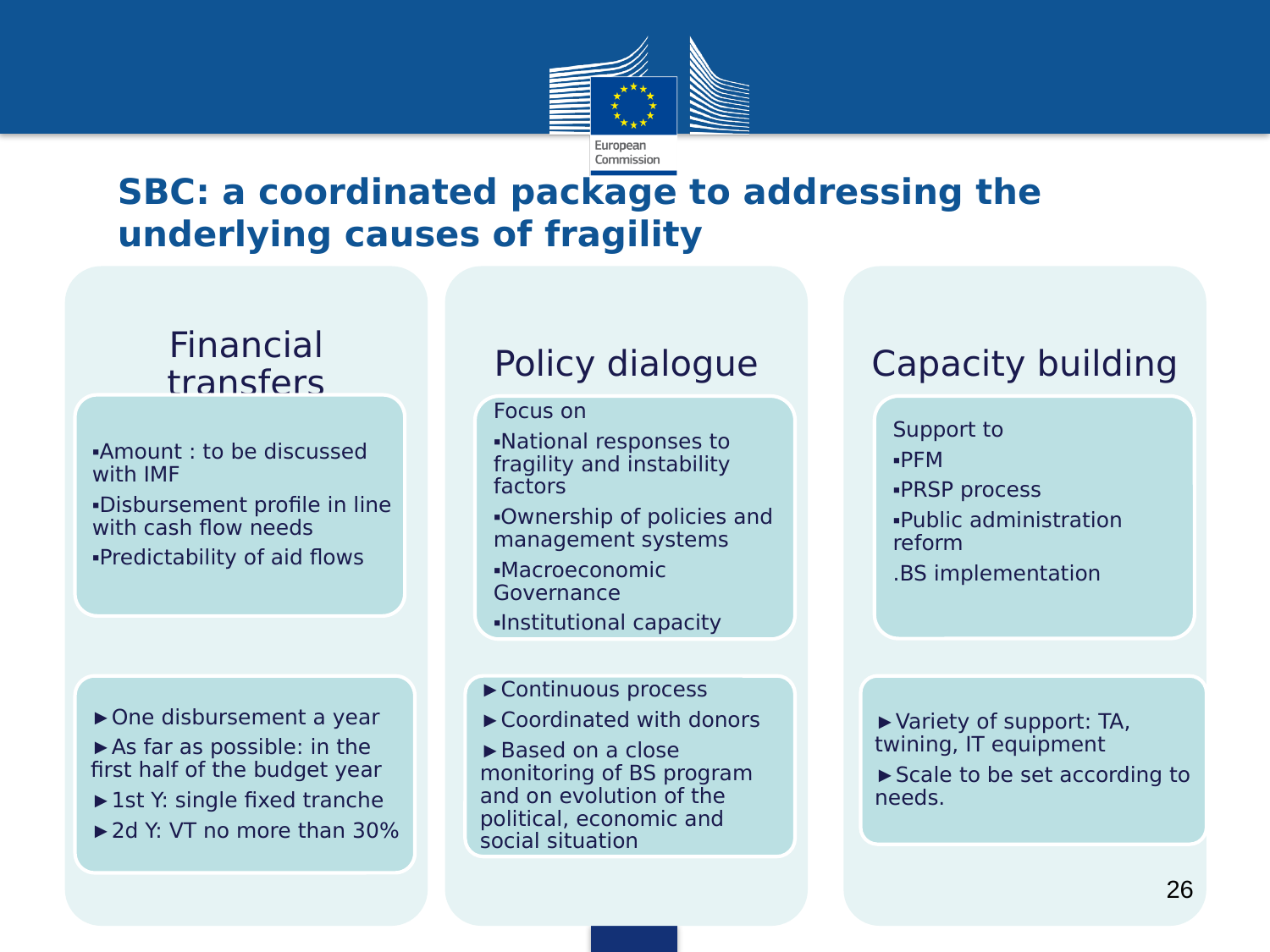

# SBC: a coordinated package to addressing the underlying causes of fragility
Financial transfers
▪Amount : to be discussed with IMF
▪Disbursement profile in line with cash flow needs
▪Predictability of aid flows
►One disbursement a year
►As far as possible: in the first half of the budget year
►1st Y: single fixed tranche
►2d Y: VT no more than 30%
Policy dialogue
Focus on
▪National responses to fragility and instability factors
▪Ownership of policies and management systems
▪Macroeconomic Governance
▪Institutional capacity
►Continuous process
►Coordinated with donors
►Based on a close monitoring of BS program and on evolution of the political, economic and social situation
Capacity building
Support to
▪PFM
▪PRSP process
▪Public administration reform
.BS implementation

►Variety of support: TA, twining, IT equipment
►Scale to be set according to needs.
26